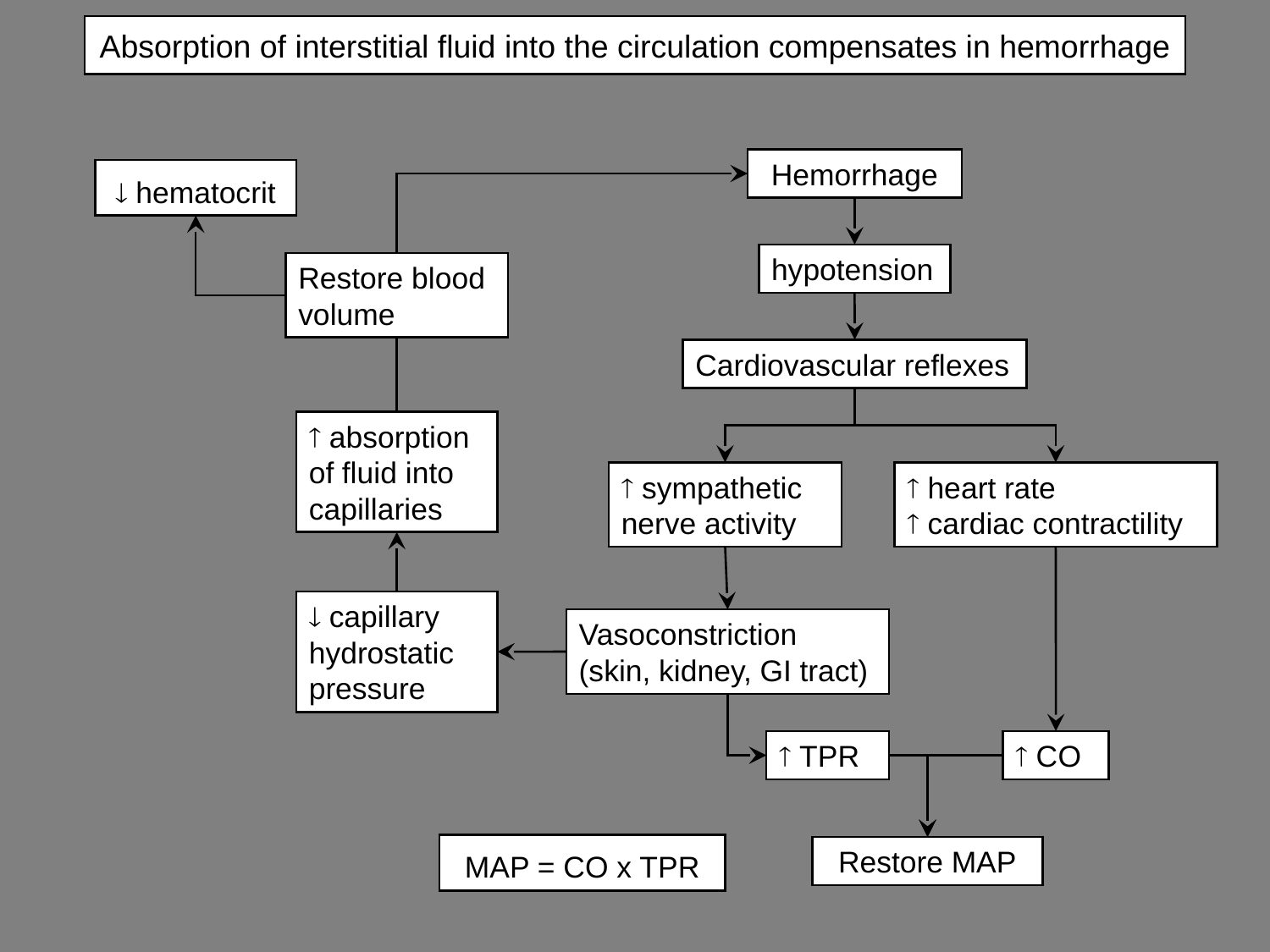

# Absorption of interstitial fluid into the circulation compensates in hemorrhage
Hemorrhage
↓ hematocrit
hypotension
Restore blood volume
Cardiovascular reflexes
↑ absorption of fluid into capillaries
↑ sympathetic nerve activity
↑ heart rate
↑ cardiac contractility
↓ capillary hydrostatic pressure
Vasoconstriction
(skin, kidney, GI tract)
↑ TPR
↑ CO
MAP = CO x TPR
Restore MAP